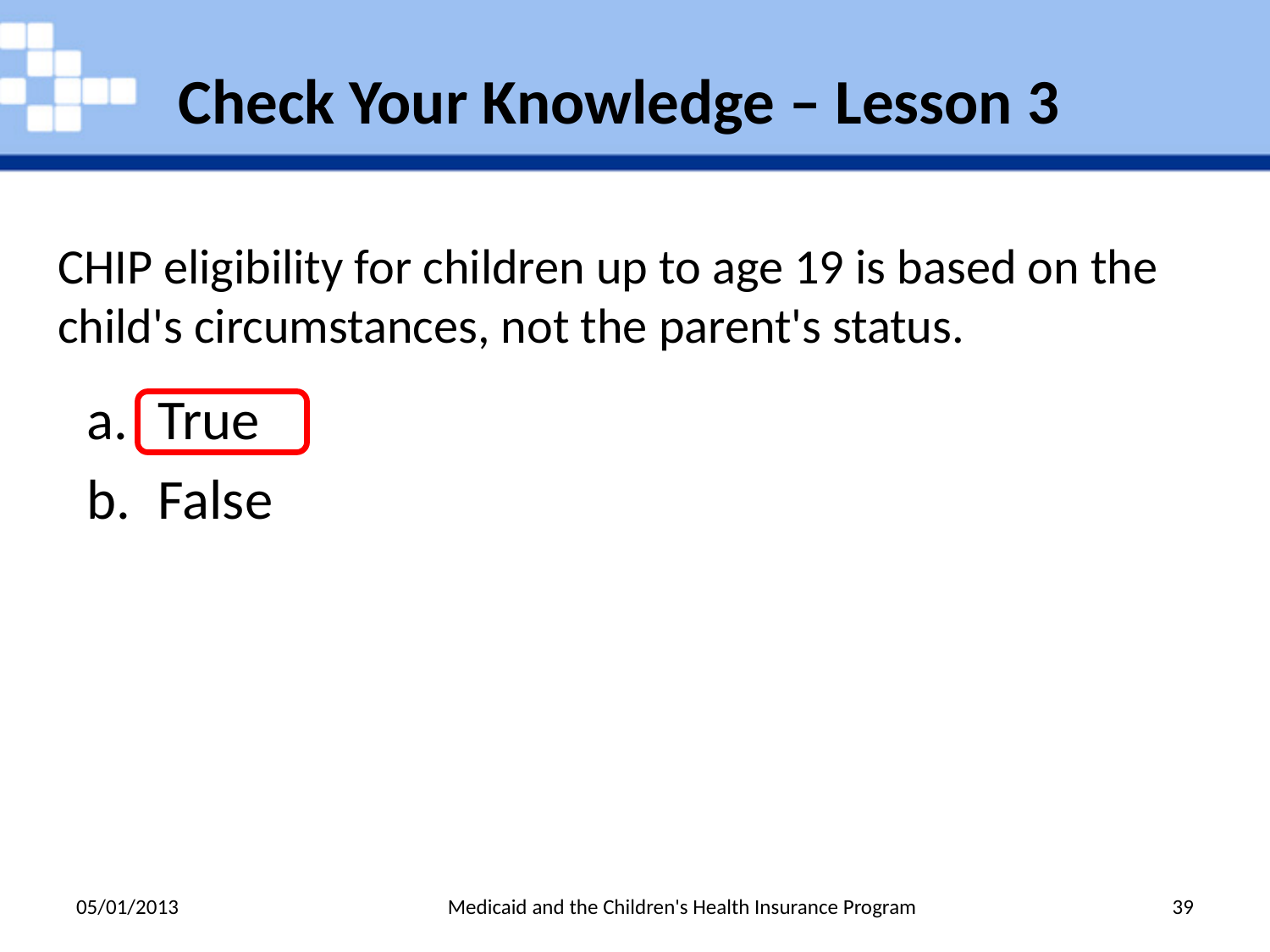

#
Check Your Knowledge – Lesson 3
CHIP eligibility for children up to age 19 is based on the child's circumstances, not the parent's status.
True
False

05/01/2013
Medicaid and the Children's Health Insurance Program
39